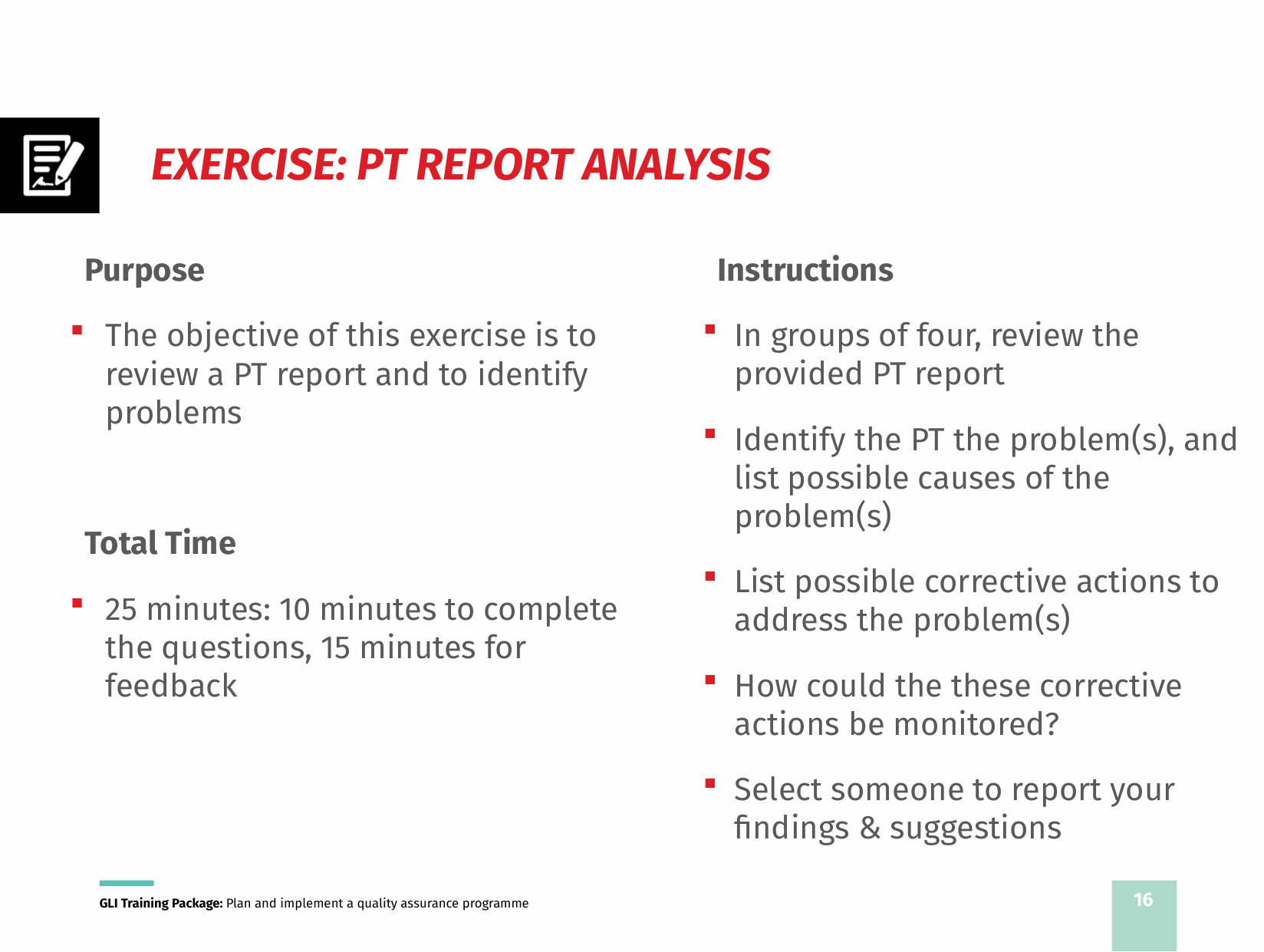

# EXERCISE: PT REPORT ANALYSIS
Purpose
The objective of this exercise is to review a PT report and to identify problems

Total Time
25 minutes: 10 minutes to complete the questions, 15 minutes for feedback
Instructions
In groups of four, review the provided PT report
Identify the PT the problem(s), and list possible causes of the problem(s)
List possible corrective actions to address the problem(s)
How could the these corrective actions be monitored?
Select someone to report your findings & suggestions